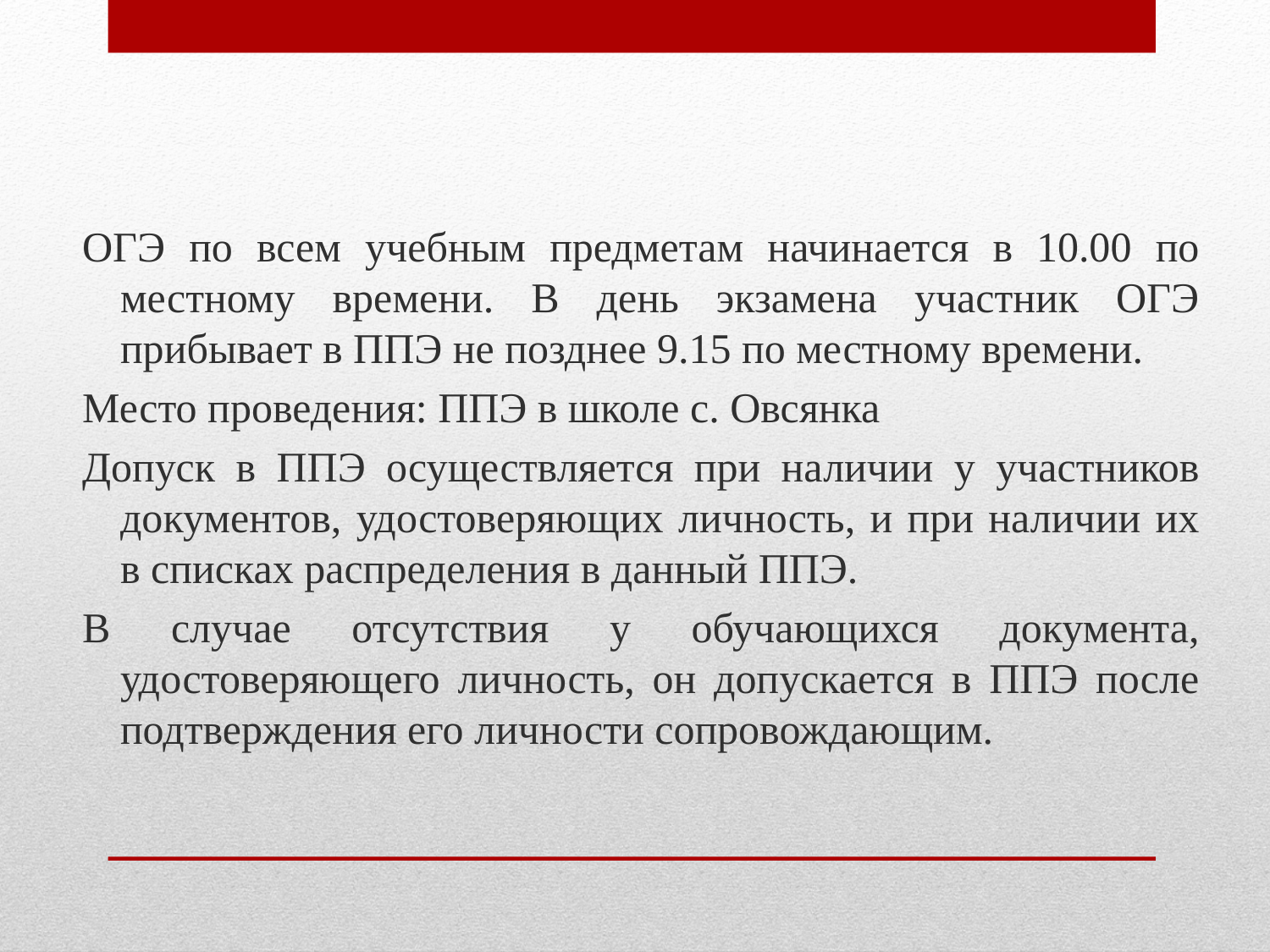

ОГЭ по всем учебным предметам начинается в 10.00 по местному времени. В день экзамена участник ОГЭ прибывает в ППЭ не позднее 9.15 по местному времени.
Место проведения: ППЭ в школе с. Овсянка
Допуск в ППЭ осуществляется при наличии у участников документов, удостоверяющих личность, и при наличии их в списках распределения в данный ППЭ.
В случае отсутствия у обучающихся документа, удостоверяющего личность, он допускается в ППЭ после подтверждения его личности сопровождающим.